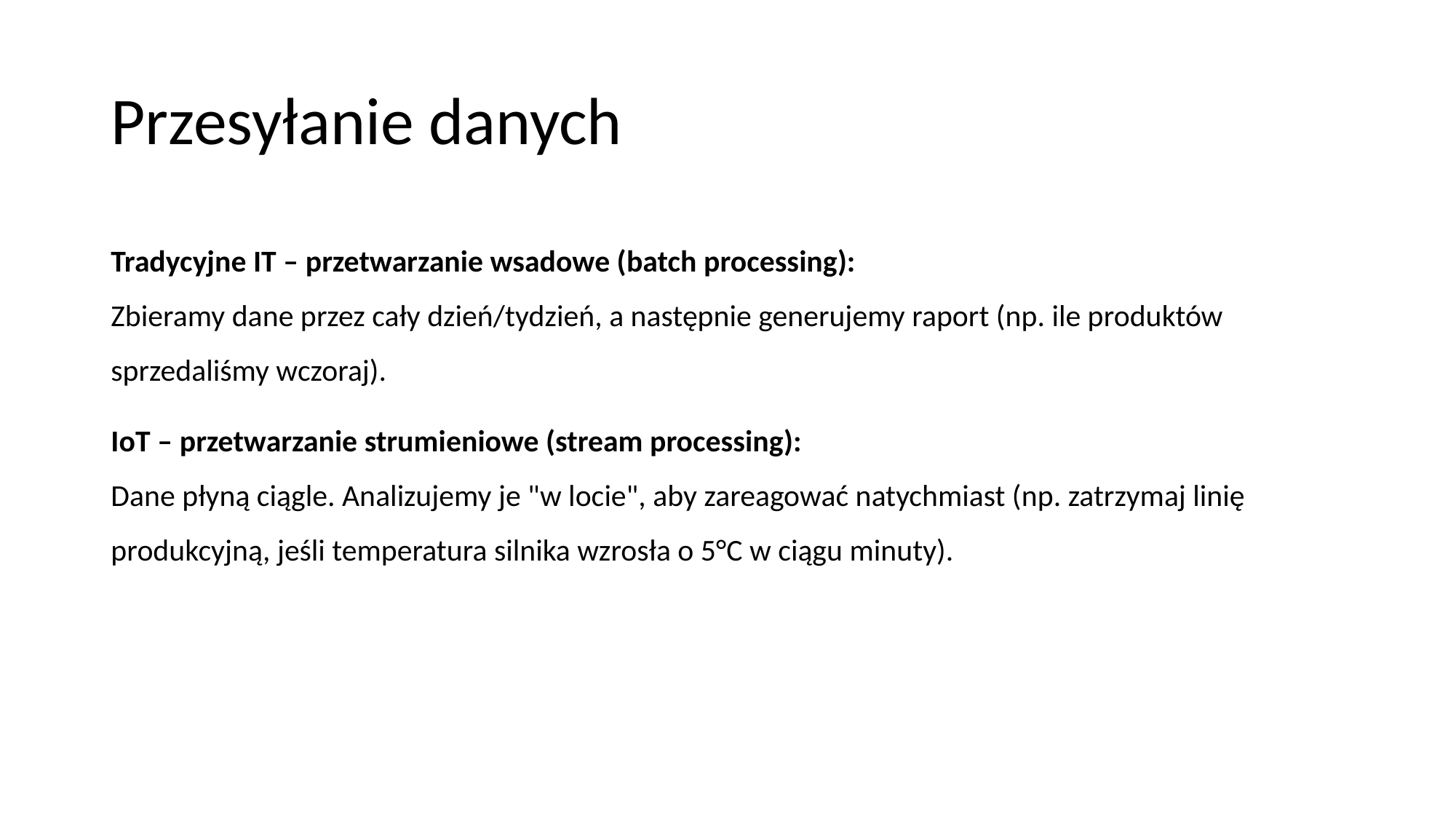

# Przesyłanie danych
Tradycyjne IT – przetwarzanie wsadowe (batch processing):
Zbieramy dane przez cały dzień/tydzień, a następnie generujemy raport (np. ile produktów sprzedaliśmy wczoraj).
IoT – przetwarzanie strumieniowe (stream processing):
Dane płyną ciągle. Analizujemy je "w locie", aby zareagować natychmiast (np. zatrzymaj linię produkcyjną, jeśli temperatura silnika wzrosła o 5°C w ciągu minuty).